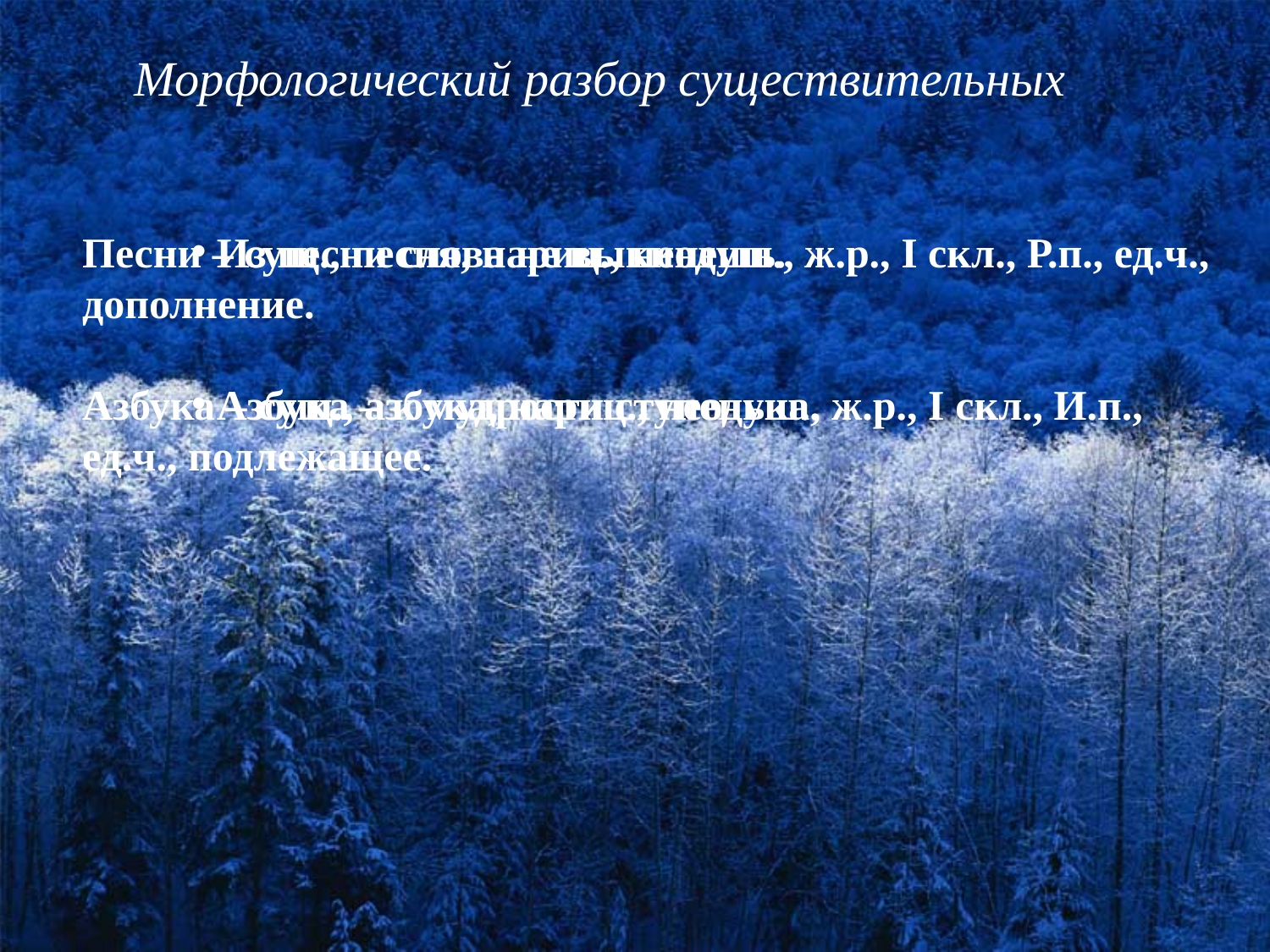

Морфологический разбор существительных
Песни – сущ., песня, нариц., неодуш., ж.р., І скл., Р.п., ед.ч., дополнение.

Азбука – сущ., азбука, нариц., неодуш., ж.р., І скл., И.п., ед.ч., подлежащее.
 Из песни слова не выкинешь.

 Азбука – к мудрости ступенька.